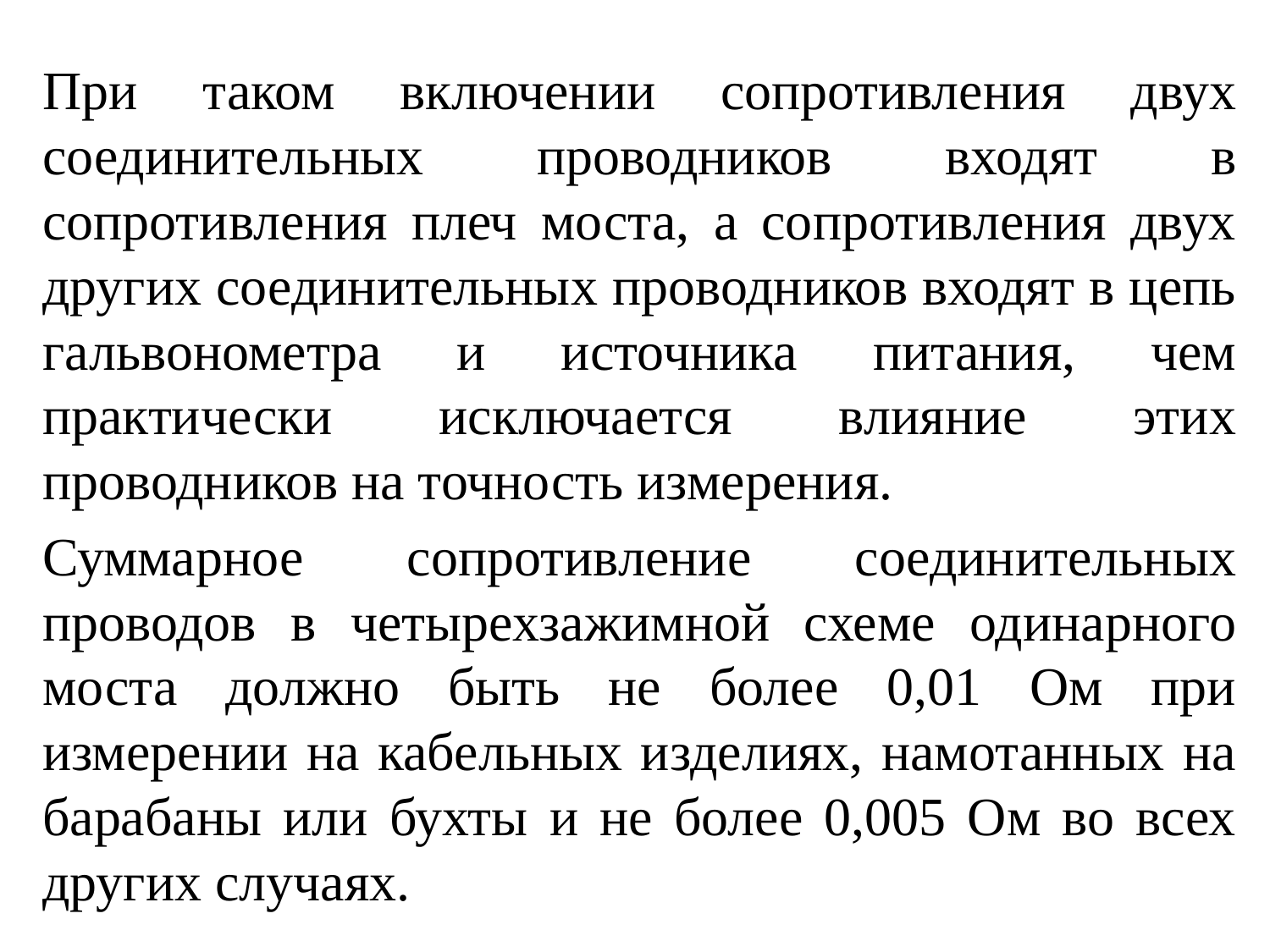

#
При таком включении сопротивления двух соединительных проводников входят в сопротивления плеч моста, а сопротивления двух других соединительных проводников входят в цепь гальвонометра и источника питания, чем практически исключается влияние этих проводников на точность измерения.
Суммарное сопротивление соединительных проводов в четырехзажимной схеме одинарного моста должно быть не более 0,01 Ом при измерении на кабельных изделиях, намотанных на барабаны или бухты и не более 0,005 Ом во всех других случаях.